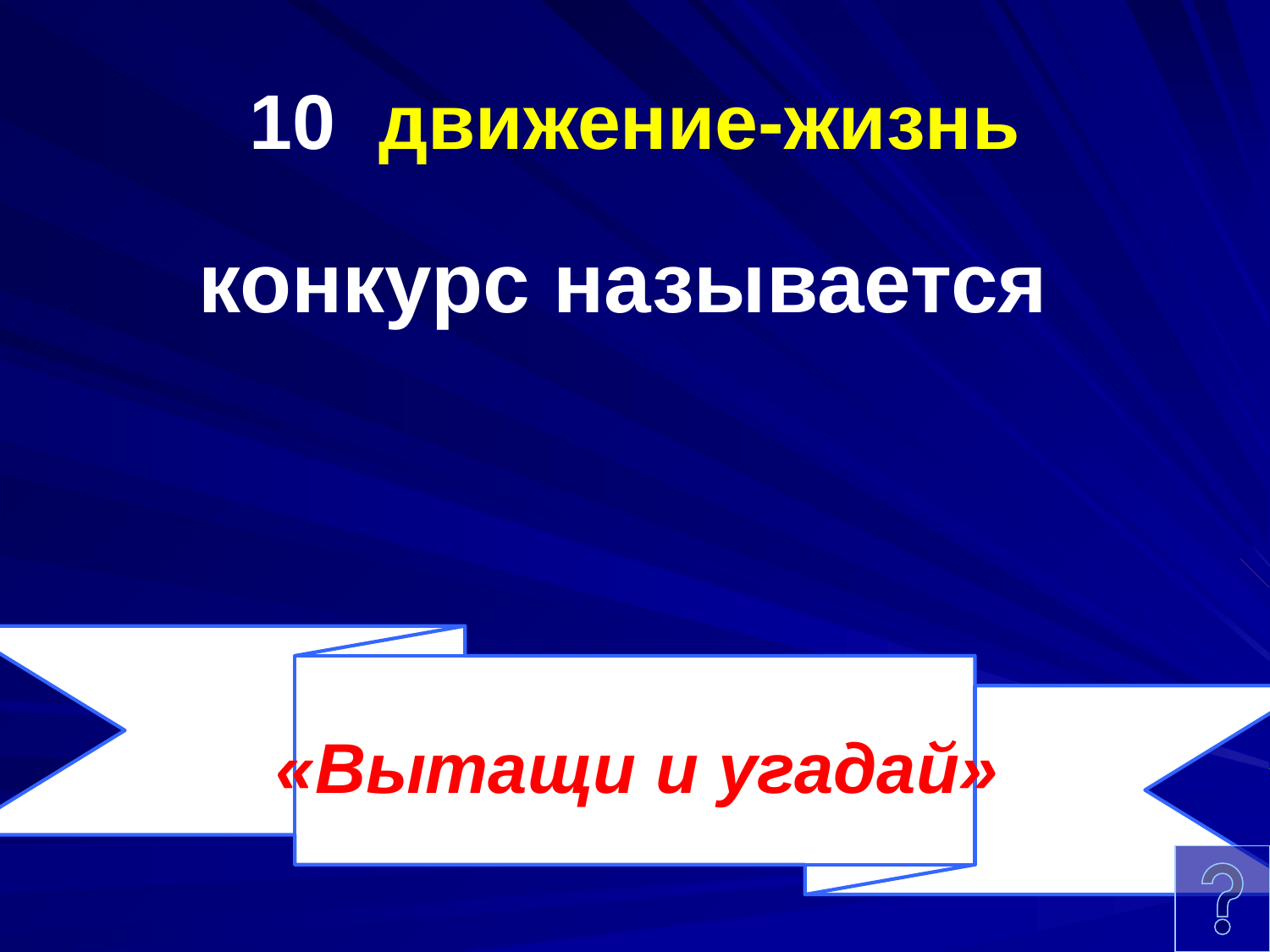

# 10  движение-жизнь
конкурс называется

«Вытащи и угадай»